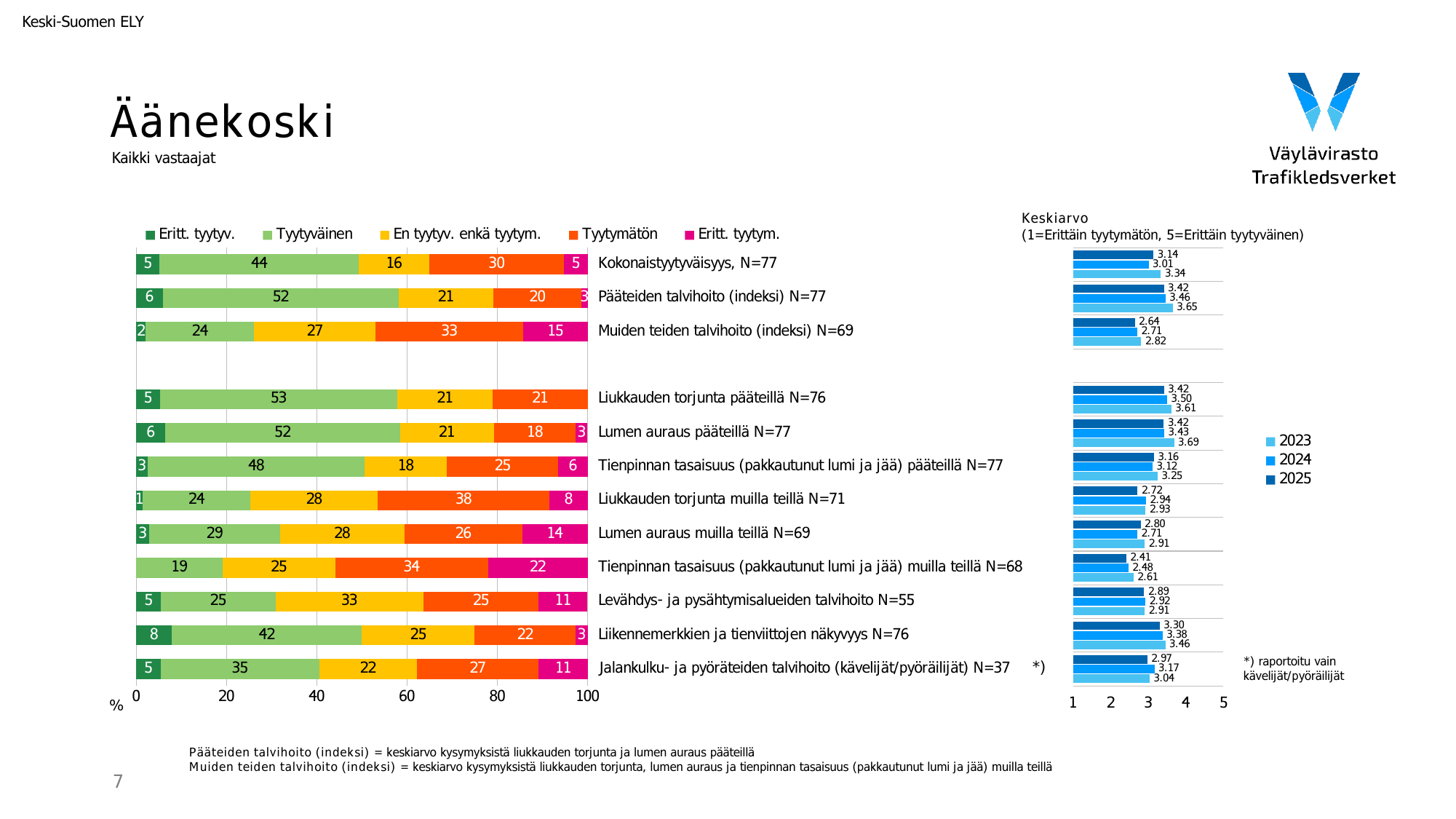

Keski-Suomen ELY
# Äänekoski
Kaikki vastaajat
Keskiarvo
(1=Erittäin tyytymätön, 5=Erittäin tyytyväinen)

### Chart

| Category | Eritt. tyytyv. | Tyytyväinen | En tyytyv. enkä tyytym. | Tyytymätön | Eritt. tyytym. |
|---|---|---|---|---|---|
| Kokonaistyytyväisyys, N=77 | 5.194805 | 44.155844 | 15.584416 | 29.87013 | 5.194805 |
| Pääteiden talvihoito (indeksi) N=77 | 5.878332 | 52.2898155 | 20.915926499999998 | 19.617224999999998 | 2.597403 |
| Muiden teiden talvihoito (indeksi) N=69 | 2.153501 | 24.015605333333337 | 26.901748666666666 | 32.64621833333334 | 15.000760666666666 |
|  | None | None | None | None | None |
| Liukkauden torjunta pääteillä N=76 | 5.263158 | 52.631579 | 21.052632 | 21.052632 | None |
| Lumen auraus pääteillä N=77 | 6.493506 | 51.948052 | 20.779221 | 18.181818 | 2.597403 |
| Tienpinnan tasaisuus (pakkautunut lumi ja jää) pääteillä N=77 | 2.597403 | 48.051948 | 18.181818 | 24.675325 | 6.493506 |
| Liukkauden torjunta muilla teillä N=71 | 1.408451 | 23.943662 | 28.169014 | 38.028169 | 8.450704 |
| Lumen auraus muilla teillä N=69 | 2.898551 | 28.985507 | 27.536232 | 26.086957 | 14.492754 |
| Tienpinnan tasaisuus (pakkautunut lumi ja jää) muilla teillä N=68 | None | 19.117647 | 25.0 | 33.823529 | 22.058824 |
| Levähdys- ja pysähtymisalueiden talvihoito N=55 | 5.454545 | 25.454545 | 32.727273 | 25.454545 | 10.909091 |
| Liikennemerkkien ja tienviittojen näkyvyys N=76 | 7.894737 | 42.105263 | 25.0 | 22.368421 | 2.631579 |
| Jalankulku- ja pyöräteiden talvihoito (kävelijät/pyöräilijät) N=37 | 5.405405 | 35.135135 | 21.621622 | 27.027027 | 10.810811 |

### Chart

| Category | 2025 | 2024 | 2023 |
|---|---|---|---|
*) raportoitu vain
kävelijät/pyöräilijät
*)
%
Pääteiden talvihoito (indeksi) = keskiarvo kysymyksistä liukkauden torjunta ja lumen auraus pääteillä
Muiden teiden talvihoito (indeksi) = keskiarvo kysymyksistä liukkauden torjunta, lumen auraus ja tienpinnan tasaisuus (pakkautunut lumi ja jää) muilla teillä

7